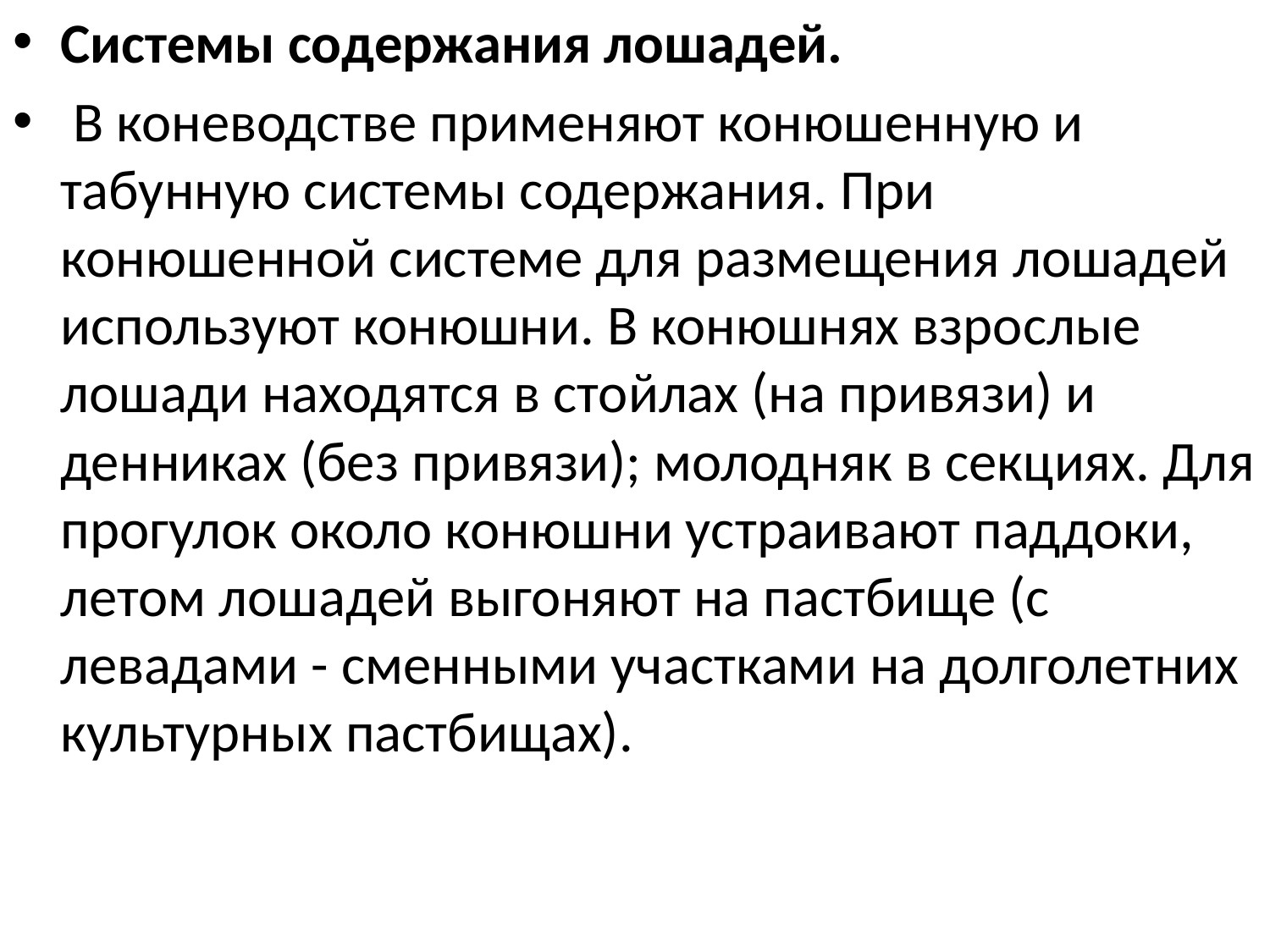

Системы содержания лошадей.
 В коневодстве применяют конюшенную и табунную системы содержания. При конюшенной системе для размещения лошадей используют конюшни. В конюшнях взрослые лошади находятся в стойлах (на привязи) и денниках (без привязи); молодняк в секциях. Для прогулок около конюшни устраивают паддоки, летом лошадей выгоняют на пастбище (с левадами - сменными участками на долголетних культурных пастбищах).